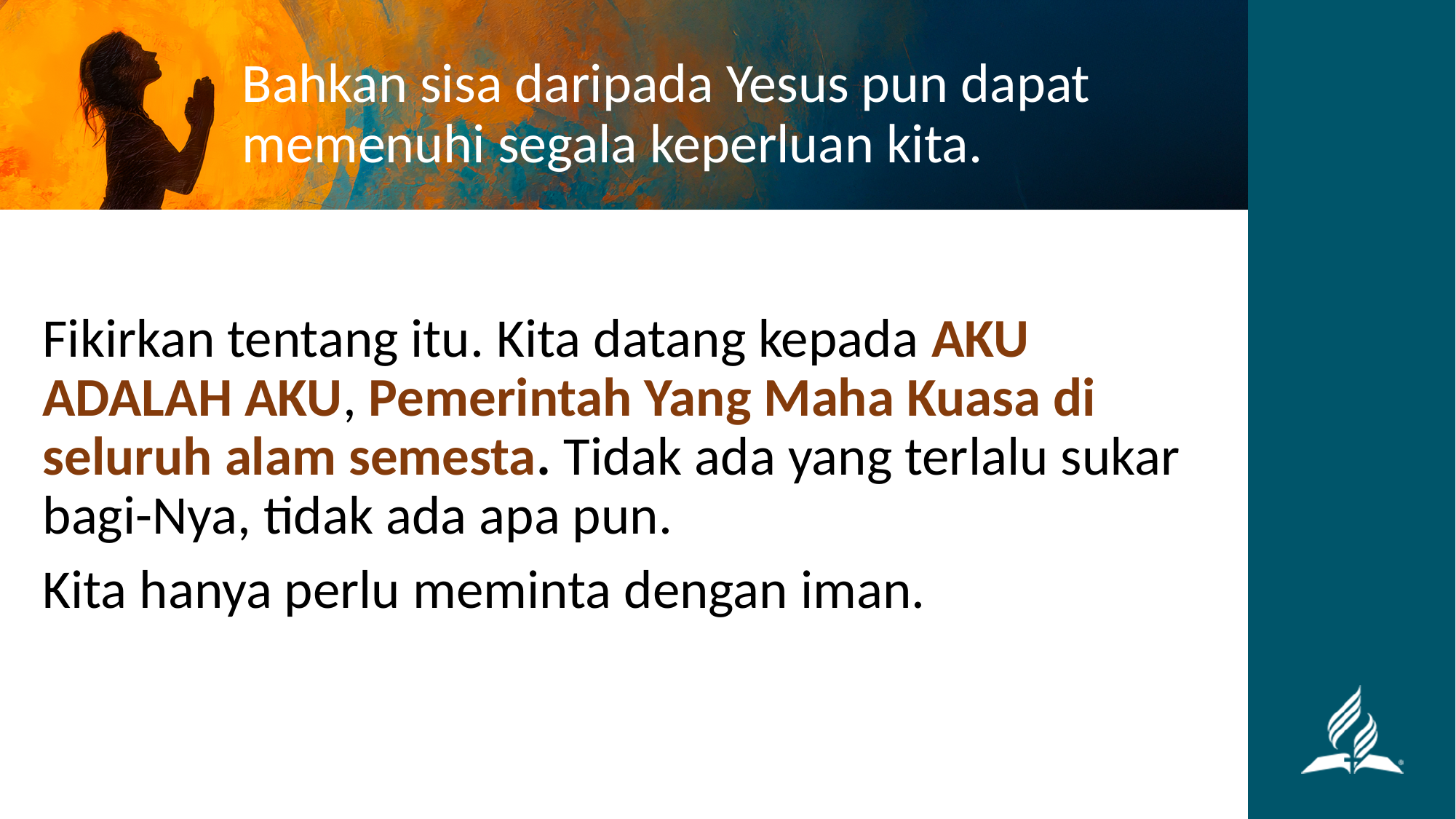

# Bahkan sisa daripada Yesus pun dapat memenuhi segala keperluan kita.

Fikirkan tentang itu. Kita datang kepada AKU ADALAH AKU, Pemerintah Yang Maha Kuasa di seluruh alam semesta. Tidak ada yang terlalu sukar bagi-Nya, tidak ada apa pun.
Kita hanya perlu meminta dengan iman.